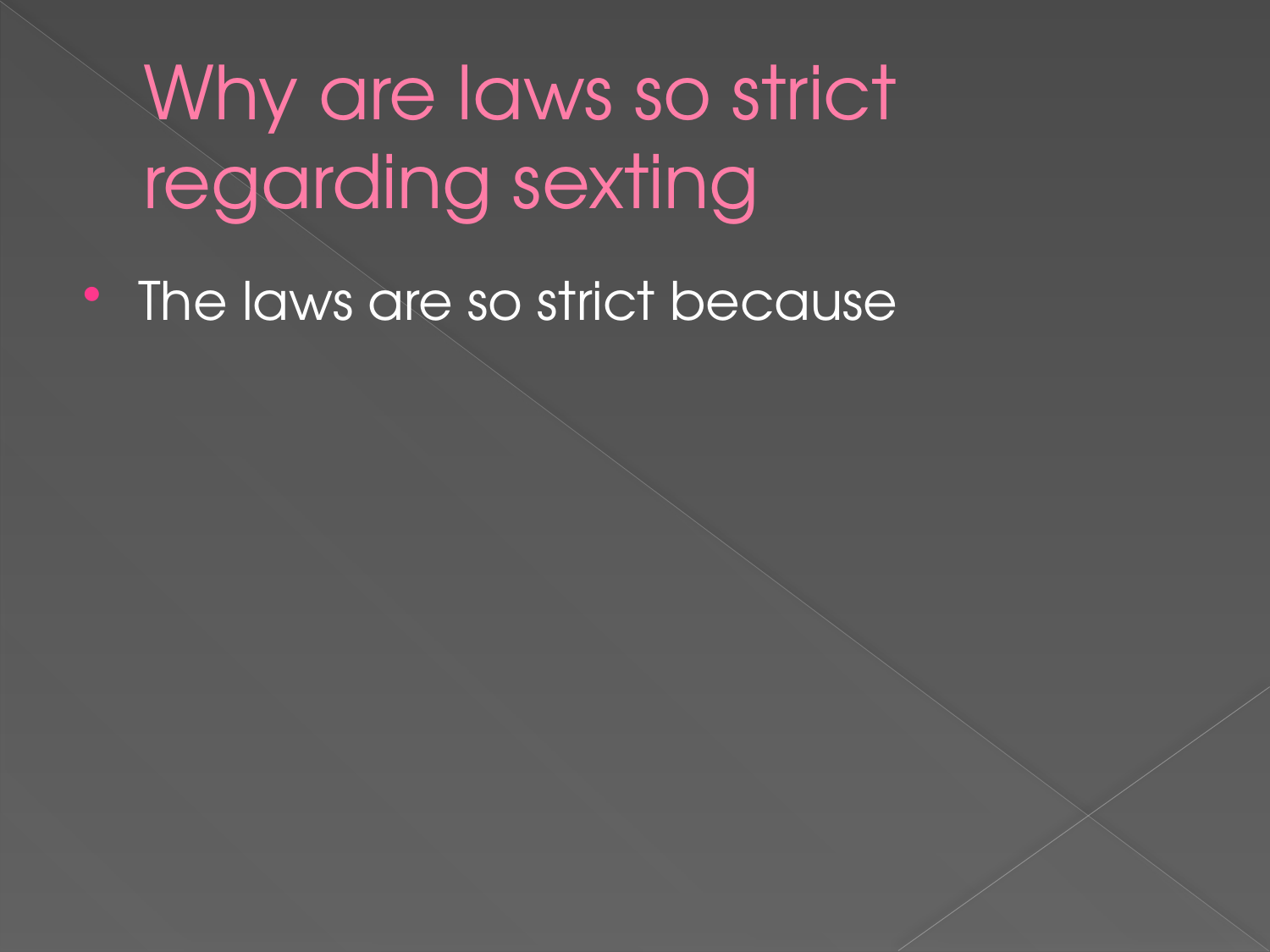

# Why are laws so strict regarding sexting
The laws are so strict because